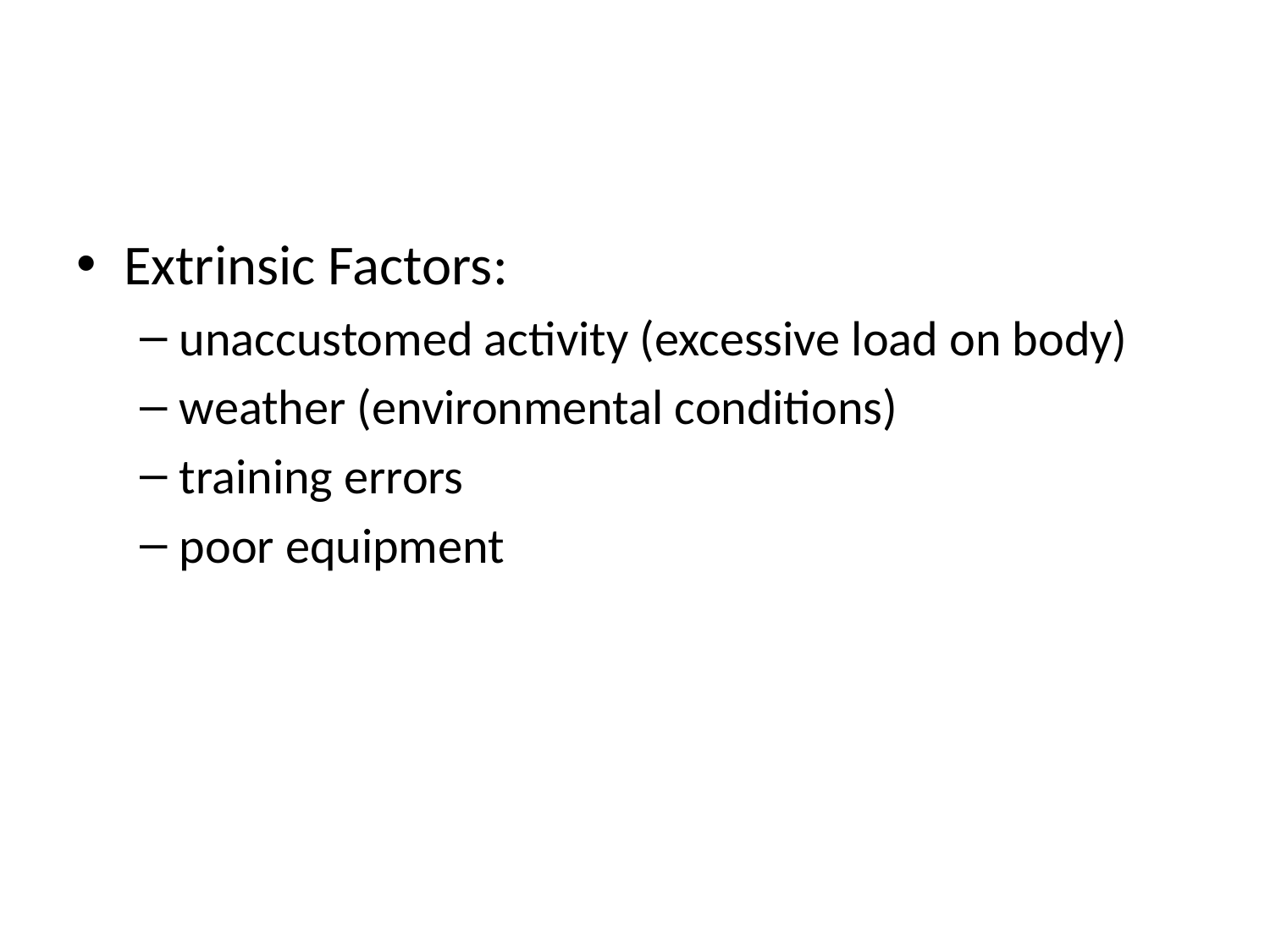

#
Extrinsic Factors:
unaccustomed activity (excessive load on body)
weather (environmental conditions)
training errors
poor equipment